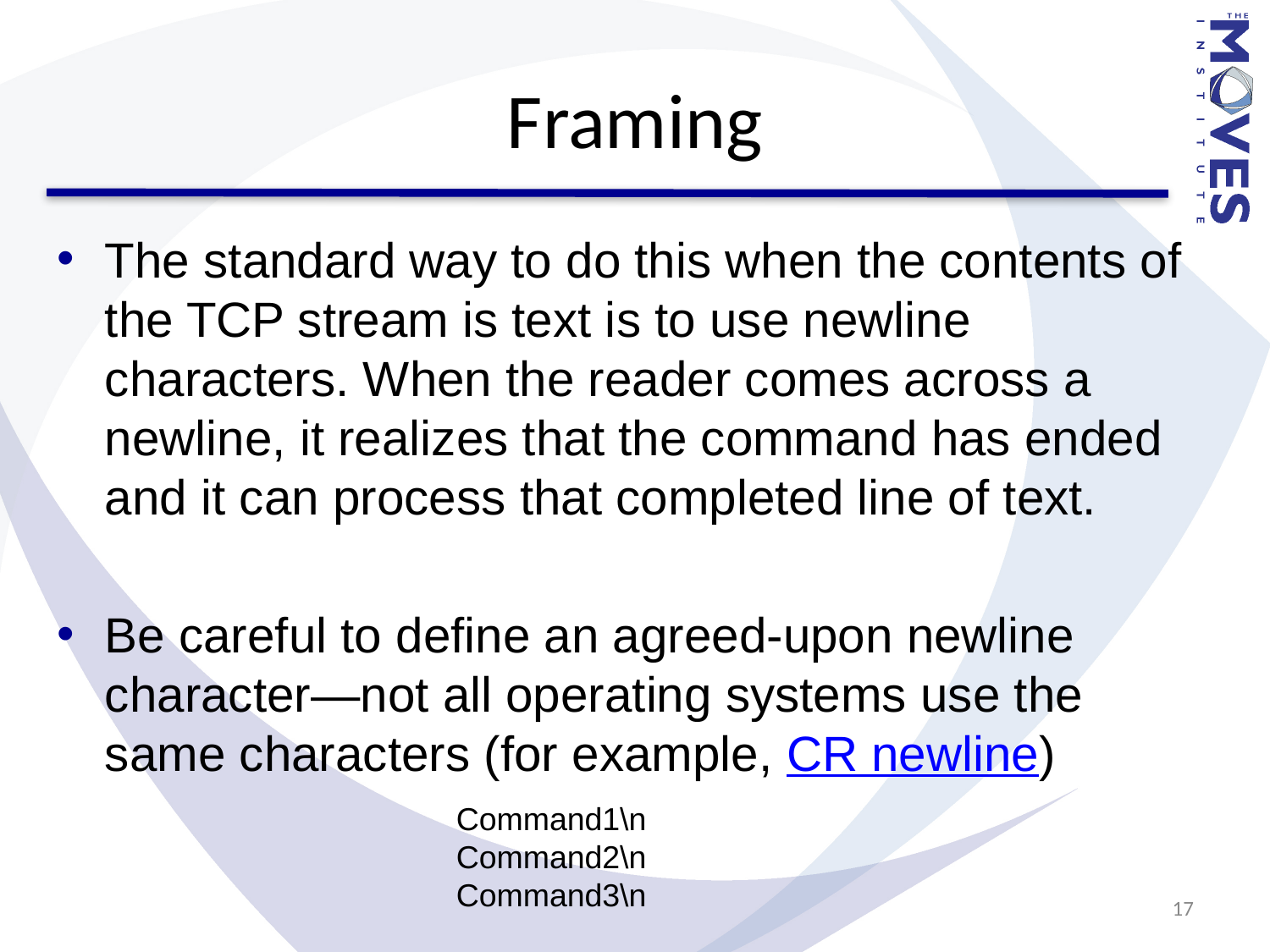

# Framing
The standard way to do this when the contents of the TCP stream is text is to use newline characters. When the reader comes across a newline, it realizes that the command has ended and it can process that completed line of text.

Be careful to define an agreed-upon newline character—not all operating systems use the same characters (for example, CR newline)
Command1\n
Command2\n
Command3\n
17